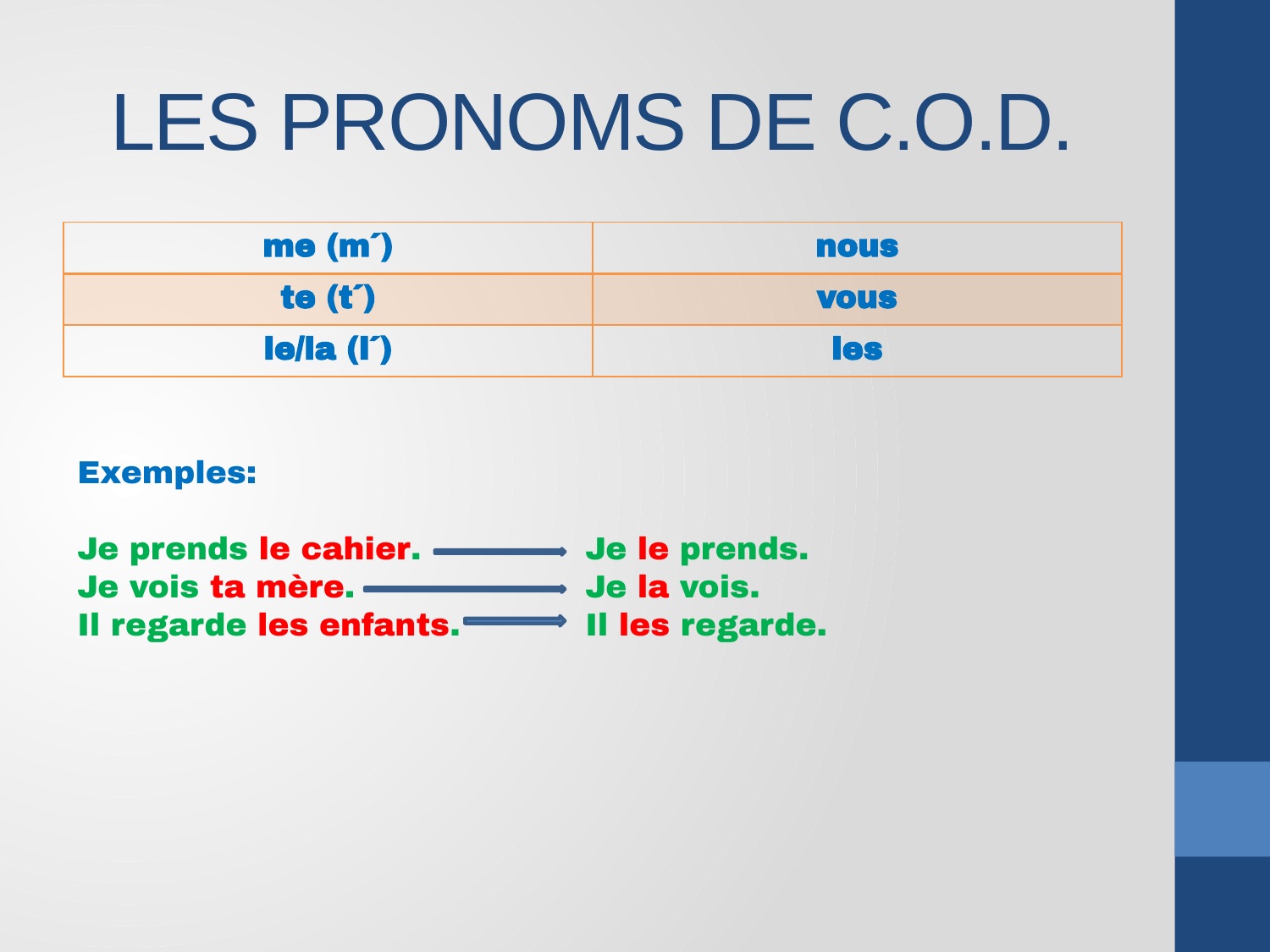

# LES PRONOMS DE C.O.D.
| me (m´) | nous |
| --- | --- |
| te (t´) | vous |
| le/la (l´) | les |
Exemples:

Je prends le cahier. 		Je le prends.
Je vois ta mère. 		Je la vois.
Il regarde les enfants. 	Il les regarde.